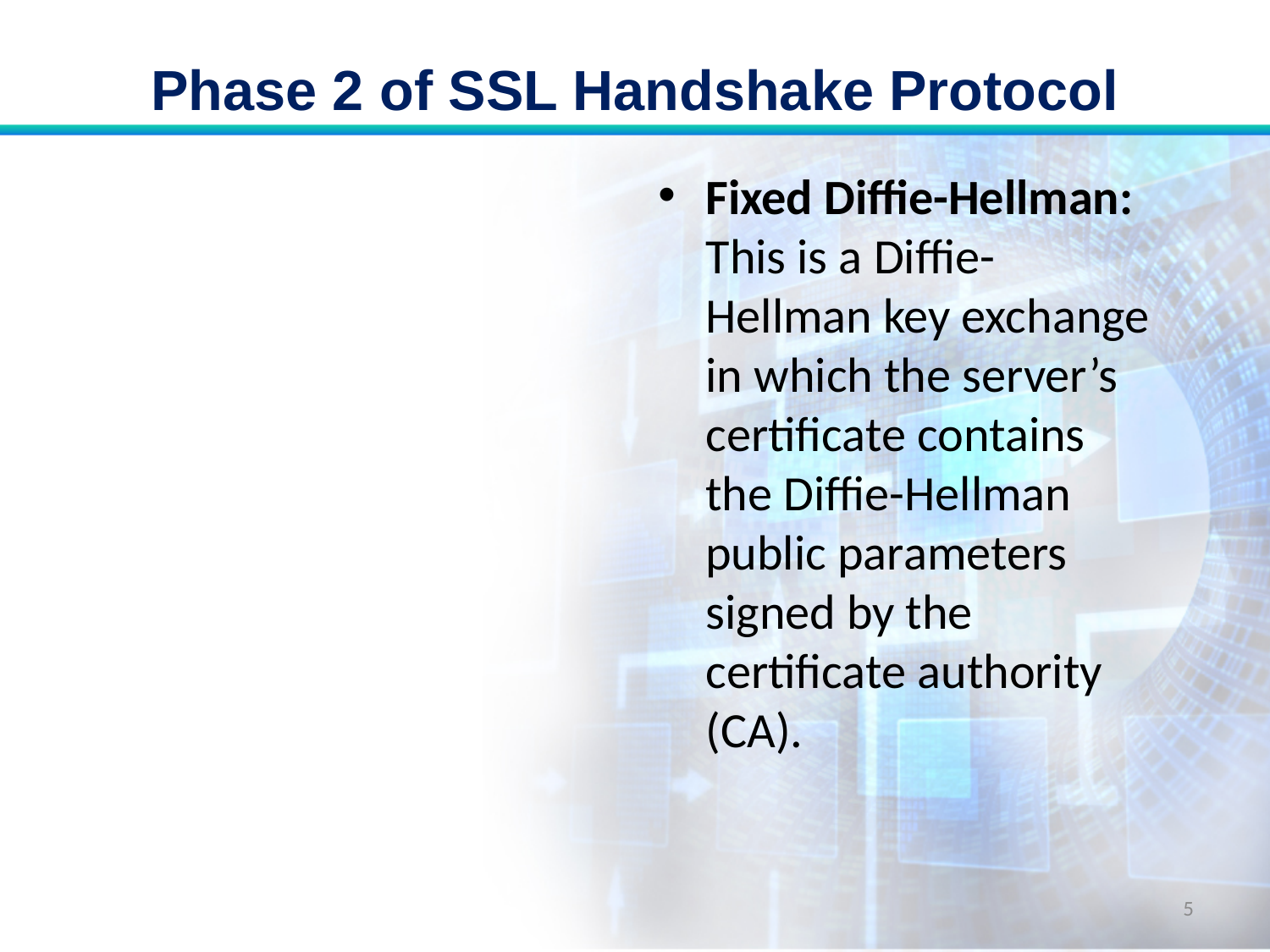

# Phase 2 of SSL Handshake Protocol
Fixed Diffie-Hellman: This is a Diffie-Hellman key exchange in which the server’s certificate contains the Diffie-Hellman public parameters signed by the certificate authority (CA).
5